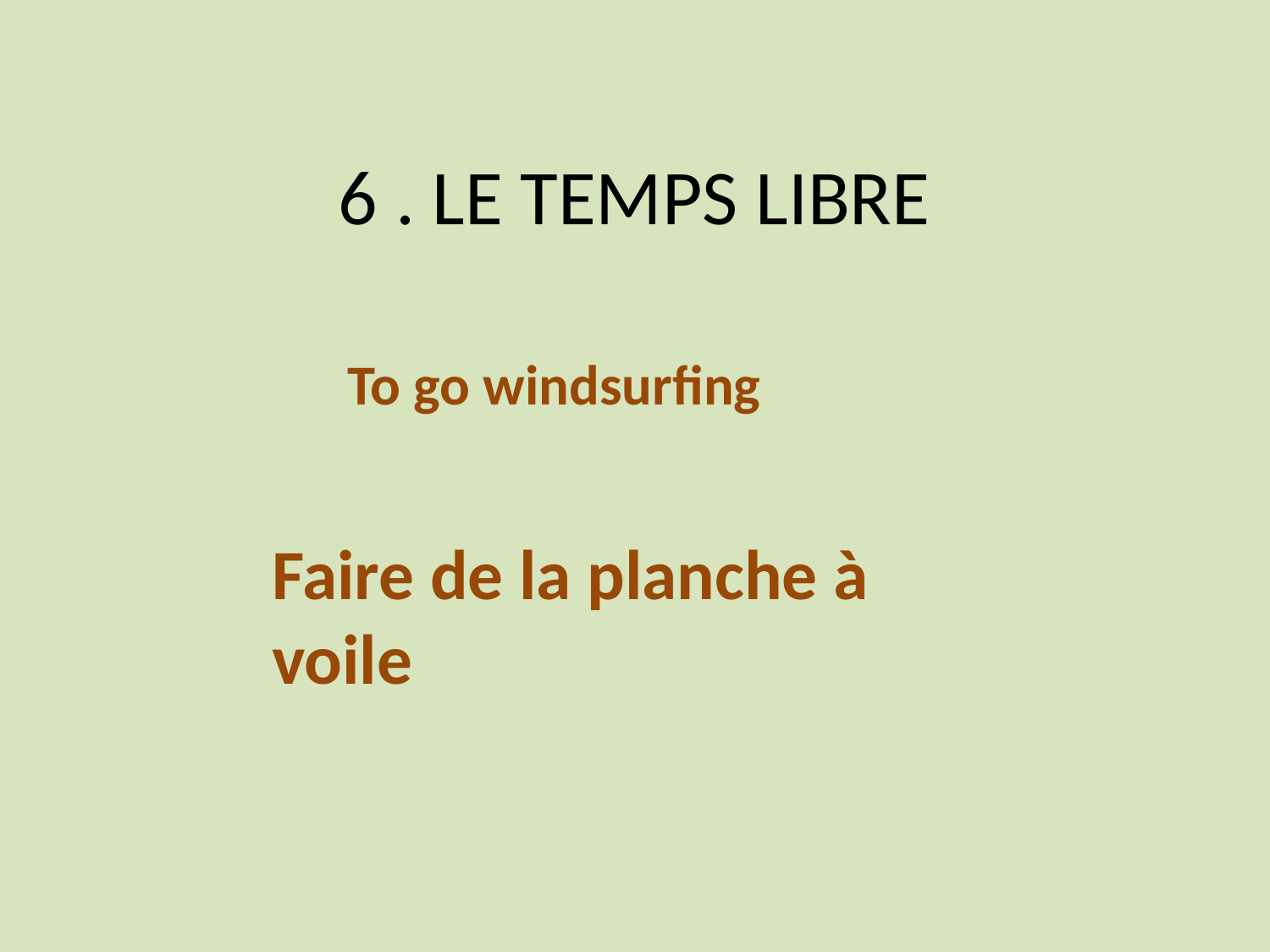

# 6 . LE TEMPS LIBRE
To go windsurfing
Faire de la planche à voile